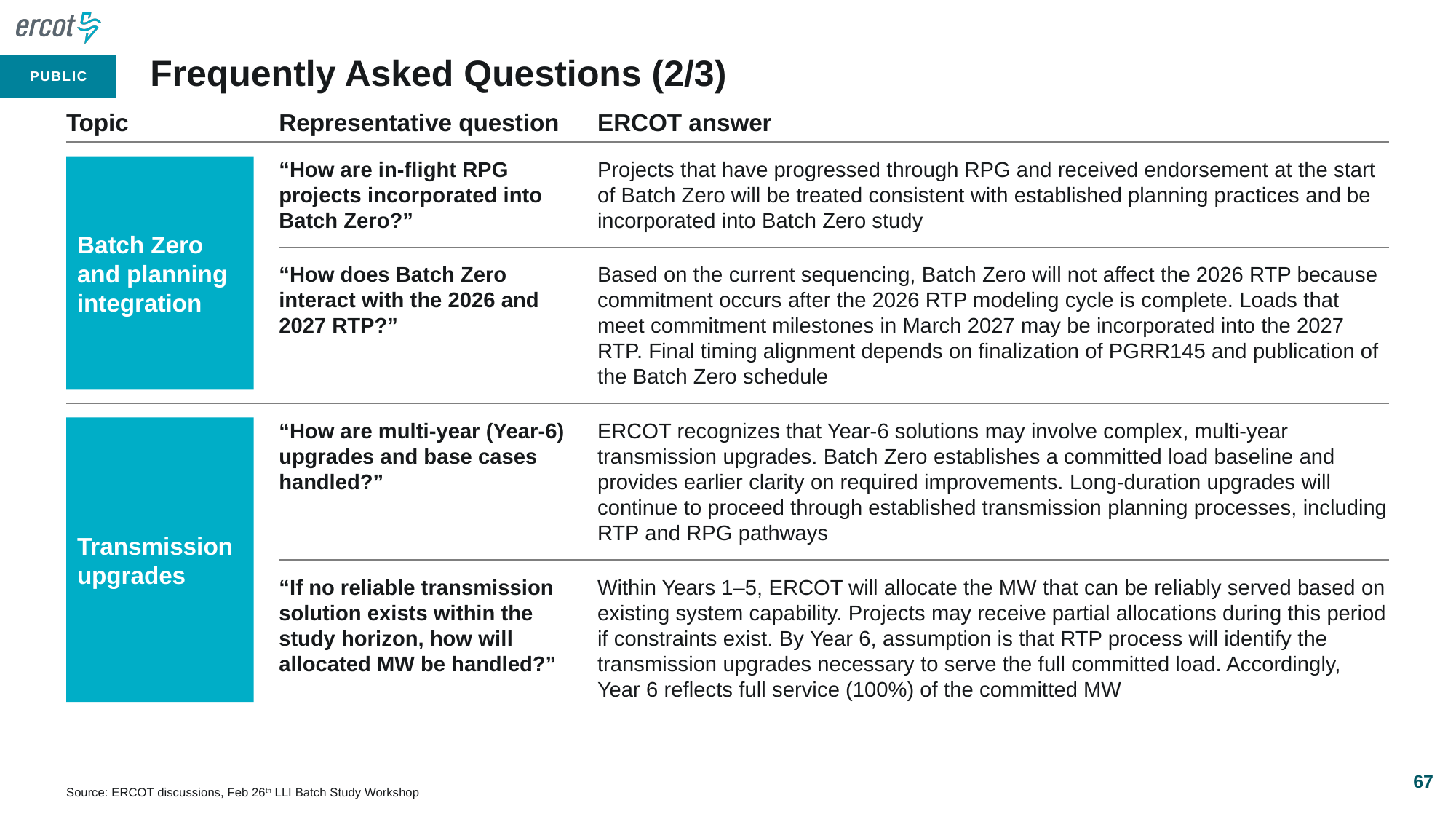

# Frequently Asked Questions (2/3)
Topic
Representative question
ERCOT answer
Batch Zero and planning integration
“How are in-flight RPG projects incorporated into Batch Zero?”
Projects that have progressed through RPG and received endorsement at the start of Batch Zero will be treated consistent with established planning practices and be incorporated into Batch Zero study
“How does Batch Zero interact with the 2026 and 2027 RTP?”
Based on the current sequencing, Batch Zero will not affect the 2026 RTP because commitment occurs after the 2026 RTP modeling cycle is complete. Loads that meet commitment milestones in March 2027 may be incorporated into the 2027 RTP. Final timing alignment depends on finalization of PGRR145 and publication of the Batch Zero schedule
Transmission upgrades
“How are multi-year (Year-6) upgrades and base cases handled?”
ERCOT recognizes that Year-6 solutions may involve complex, multi-year transmission upgrades. Batch Zero establishes a committed load baseline and provides earlier clarity on required improvements. Long-duration upgrades will continue to proceed through established transmission planning processes, including RTP and RPG pathways
“If no reliable transmission solution exists within the study horizon, how will allocated MW be handled?”
Within Years 1–5, ERCOT will allocate the MW that can be reliably served based on existing system capability. Projects may receive partial allocations during this period if constraints exist. By Year 6, assumption is that RTP process will identify the transmission upgrades necessary to serve the full committed load. Accordingly, Year 6 reflects full service (100%) of the committed MW
67
Source: ERCOT discussions, Feb 26th LLI Batch Study Workshop